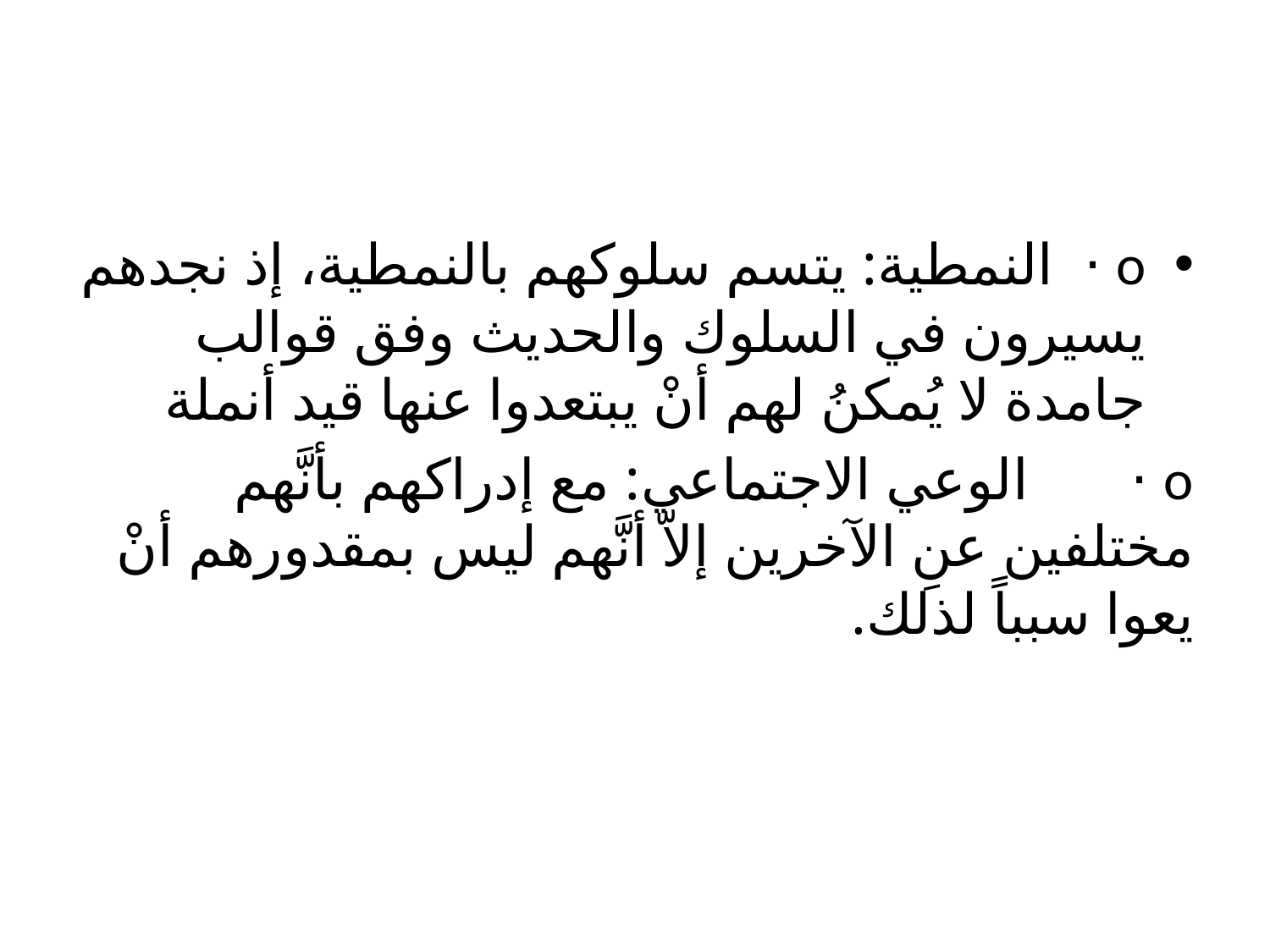

o ·  النمطية: يتسم سلوكهم بالنمطية، إذ نجدهم يسيرون في السلوك والحديث وفق قوالب جامدة لا يُمكنُ لهم أنْ يبتعدوا عنها قيد أنملة
o ·       الوعي الاجتماعي: مع إدراكهم بأنَّهم مختلفين عنِ الآخرين إلاّ أنَّهم ليس بمقدورهم أنْ يعوا سبباً لذلك.